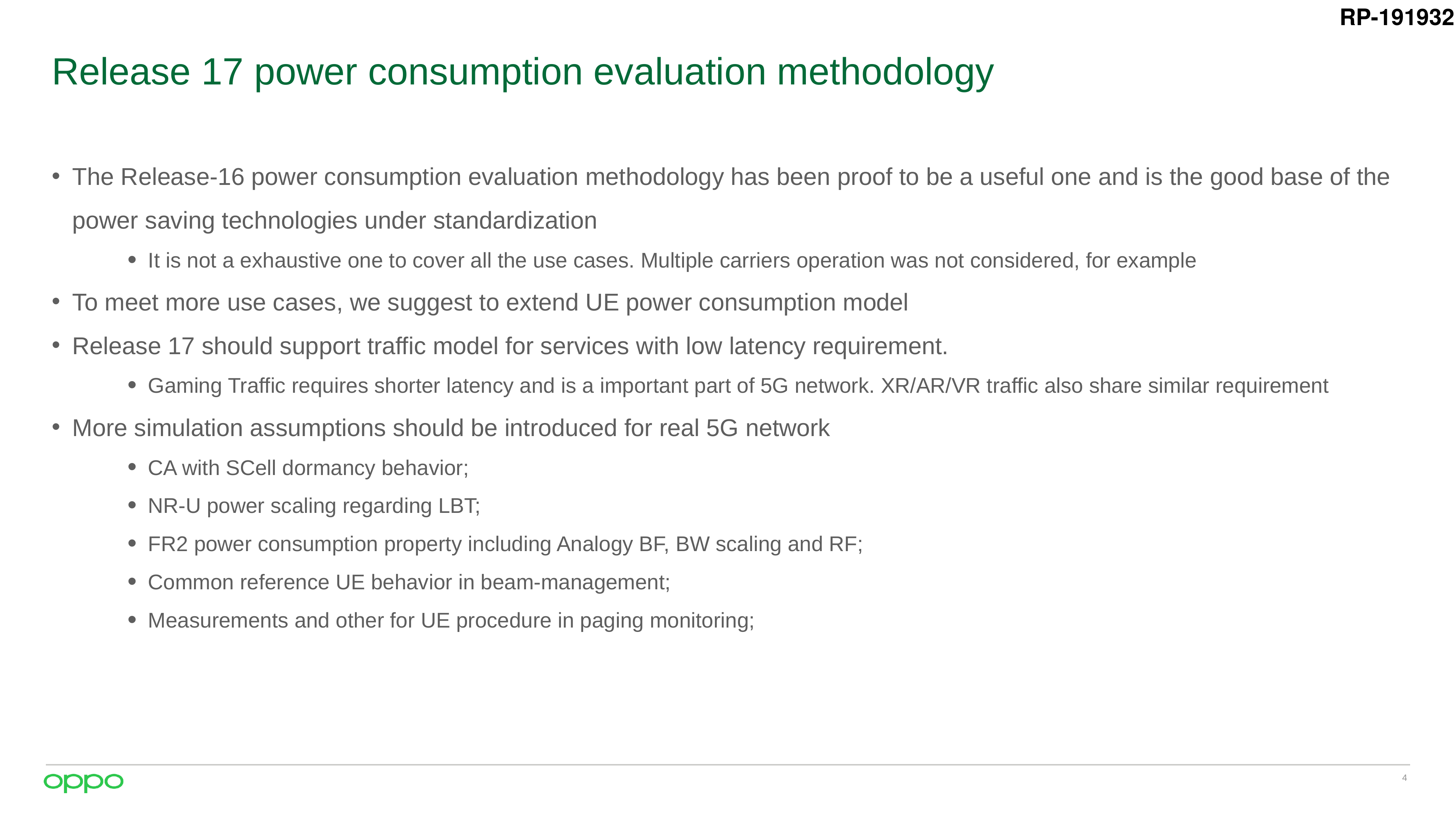

RP-191932
# Release 17 power consumption evaluation methodology
The Release-16 power consumption evaluation methodology has been proof to be a useful one and is the good base of the power saving technologies under standardization
It is not a exhaustive one to cover all the use cases. Multiple carriers operation was not considered, for example
To meet more use cases, we suggest to extend UE power consumption model
Release 17 should support traffic model for services with low latency requirement.
Gaming Traffic requires shorter latency and is a important part of 5G network. XR/AR/VR traffic also share similar requirement
More simulation assumptions should be introduced for real 5G network
CA with SCell dormancy behavior;
NR-U power scaling regarding LBT;
FR2 power consumption property including Analogy BF, BW scaling and RF;
Common reference UE behavior in beam-management;
Measurements and other for UE procedure in paging monitoring;